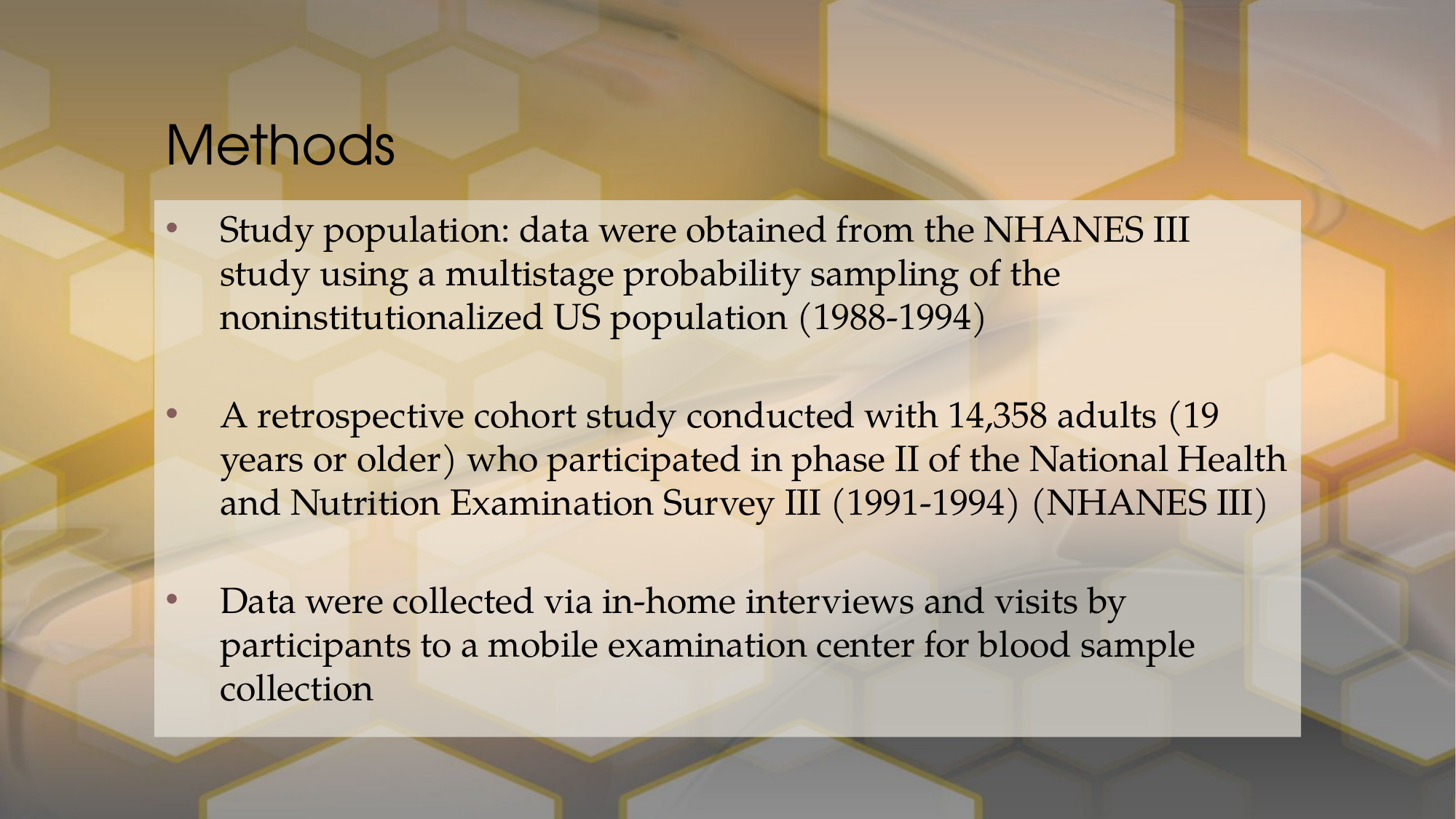

# Methods
Study population: data were obtained from the NHANES III study using a multistage probability sampling of the noninstitutionalized US population (1988-1994)
A retrospective cohort study conducted with 14,358 adults (19 years or older) who participated in phase II of the National Health and Nutrition Examination Survey III (1991-1994) (NHANES III)
Data were collected via in-home interviews and visits by participants to a mobile examination center for blood sample collection